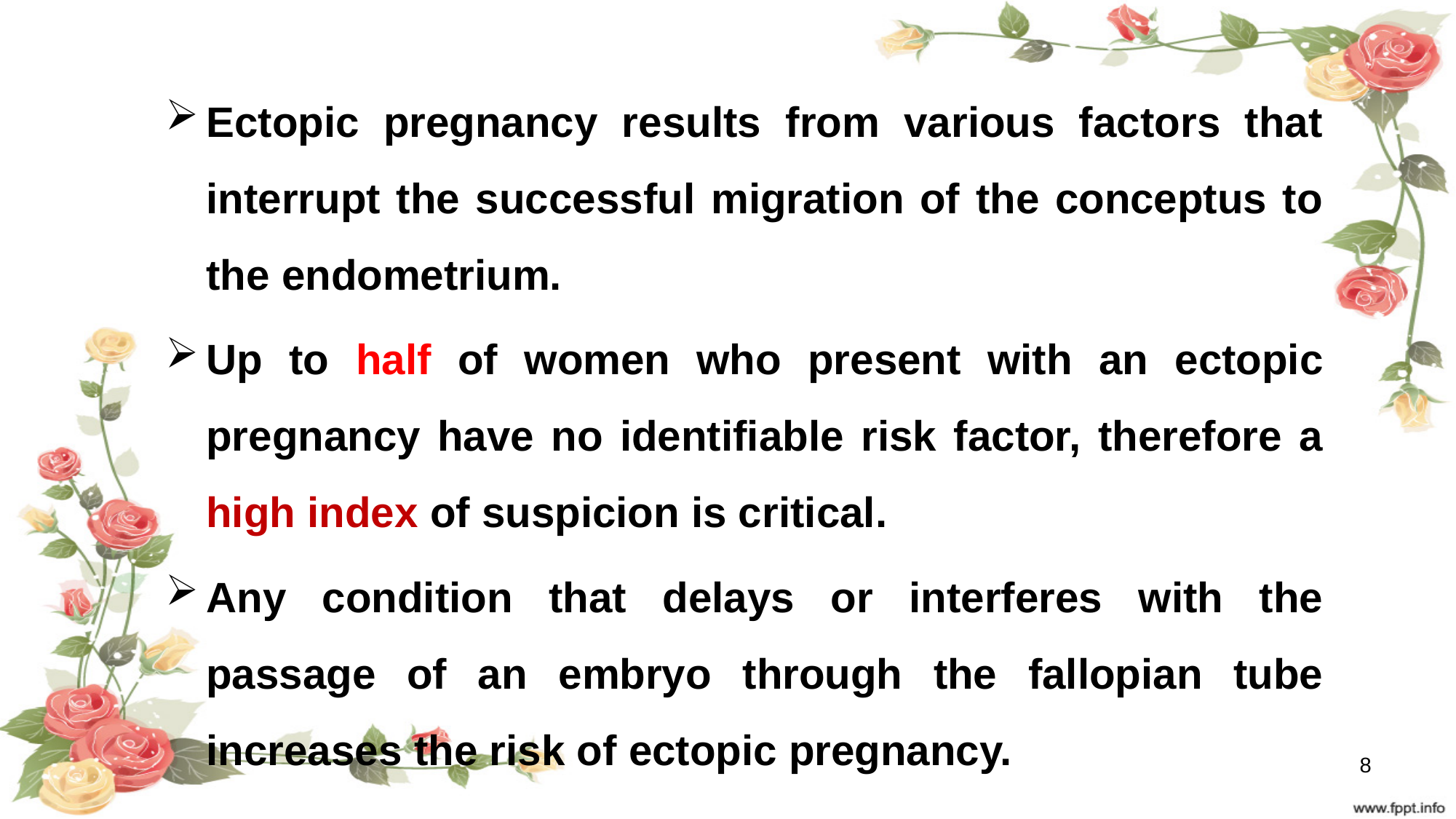

Ectopic pregnancy results from various factors that interrupt the successful migration of the conceptus to the endometrium.
Up to half of women who present with an ectopic pregnancy have no identifiable risk factor, therefore a high index of suspicion is critical.
Any condition that delays or interferes with the passage of an embryo through the fallopian tube increases the risk of ectopic pregnancy.
8